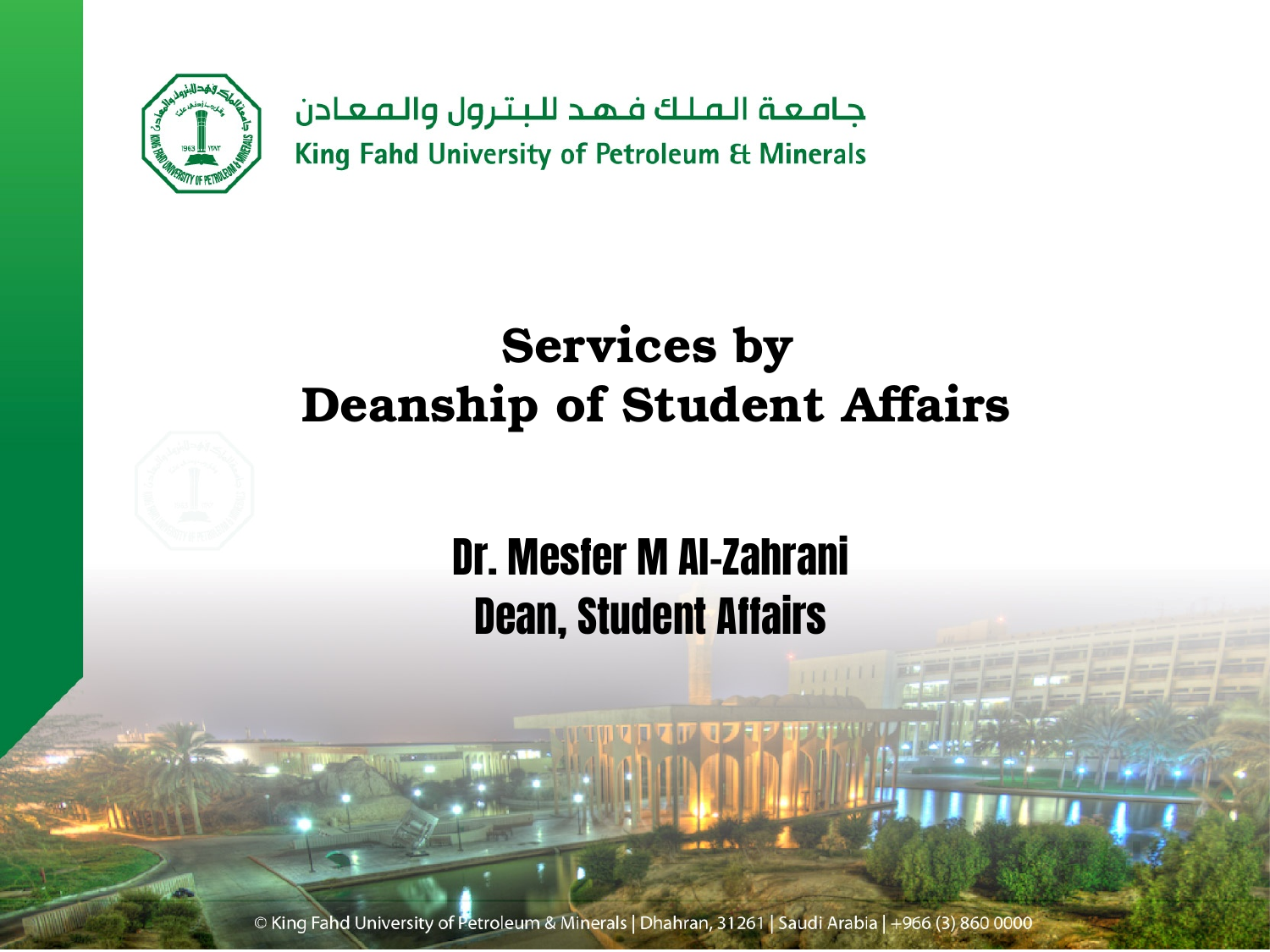

Services by
Deanship of Student Affairs

Dr. Mesfer M Al-Zahrani
Dean, Student Affairs